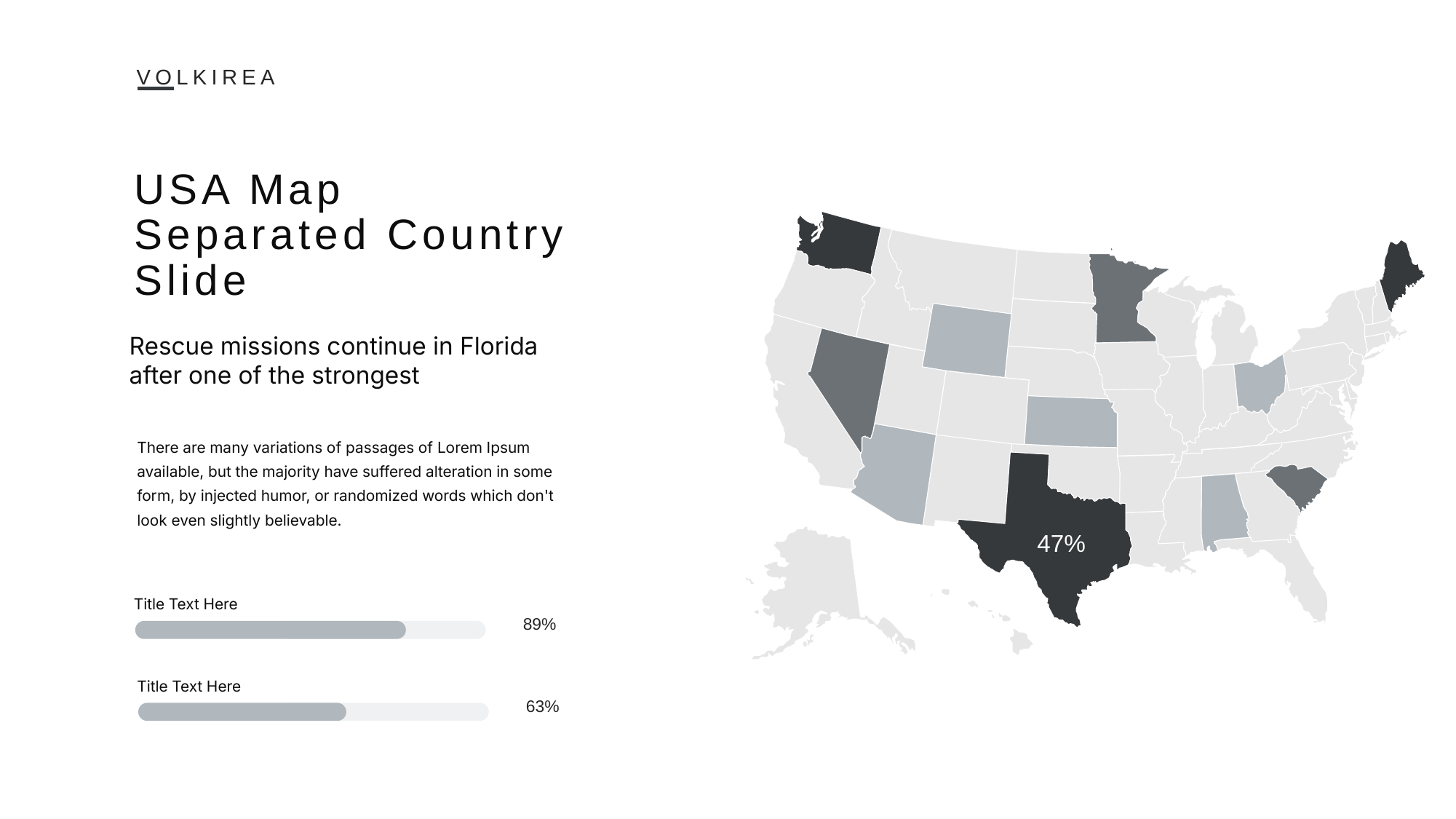

VOLKIREA
USA Map
Separated Country
Slide

Rescue missions continue in Florida after one of the strongest

There are many variations of passages of Lorem Ipsum available, but the majority have suffered alteration in some form, by injected humor, or randomized words which don't look even slightly believable.

47%

Title Text Here

89%

Title Text Here
63%